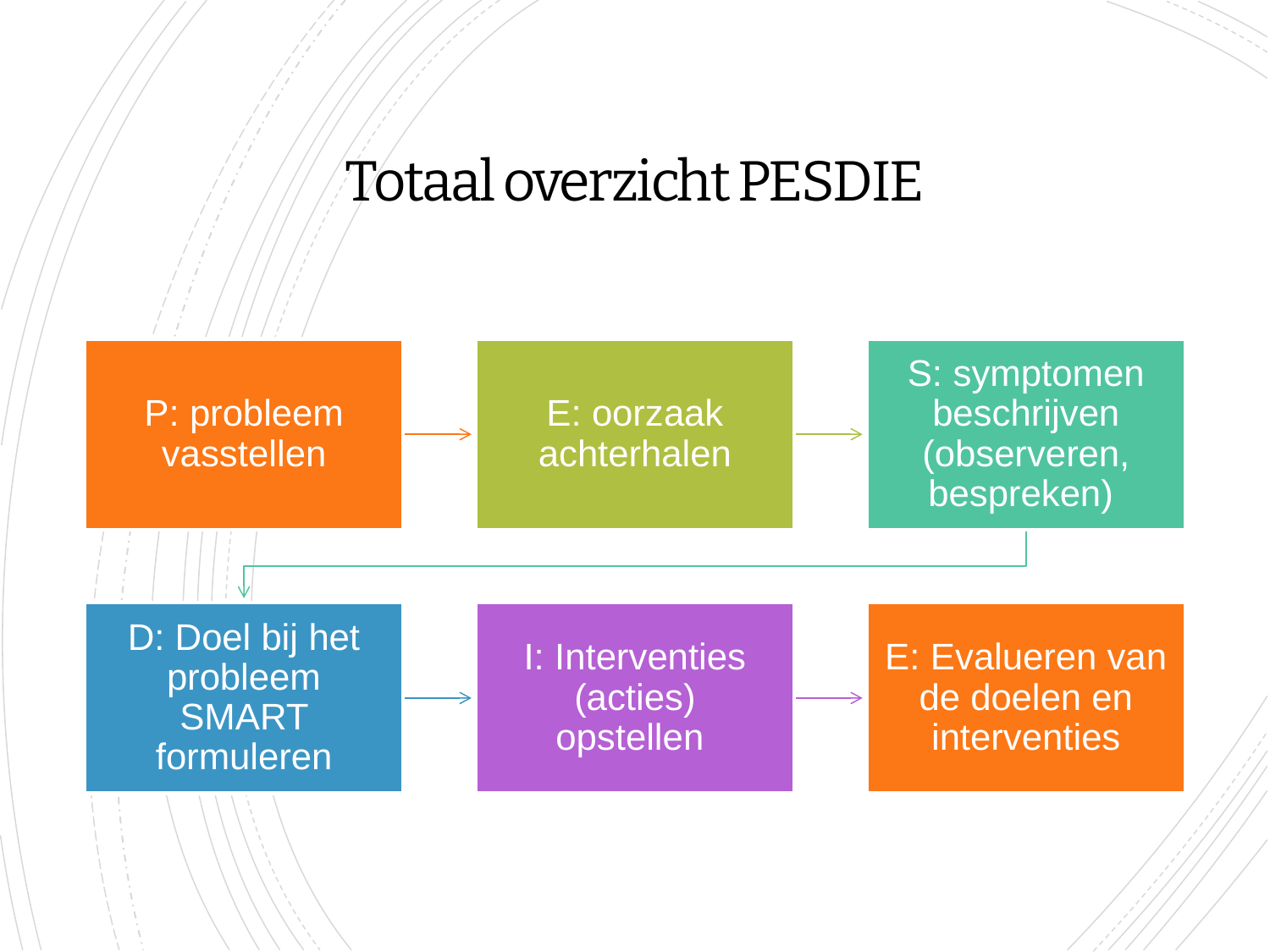

# Totaal overzicht PESDIE

P: probleem vasstellen

E: oorzaak achterhalen

S: symptomen beschrijven (observeren, bespreken)

D: Doel bij het probleem SMART formuleren

I: Interventies (acties) opstellen
E: Evalueren van de doelen en interventies